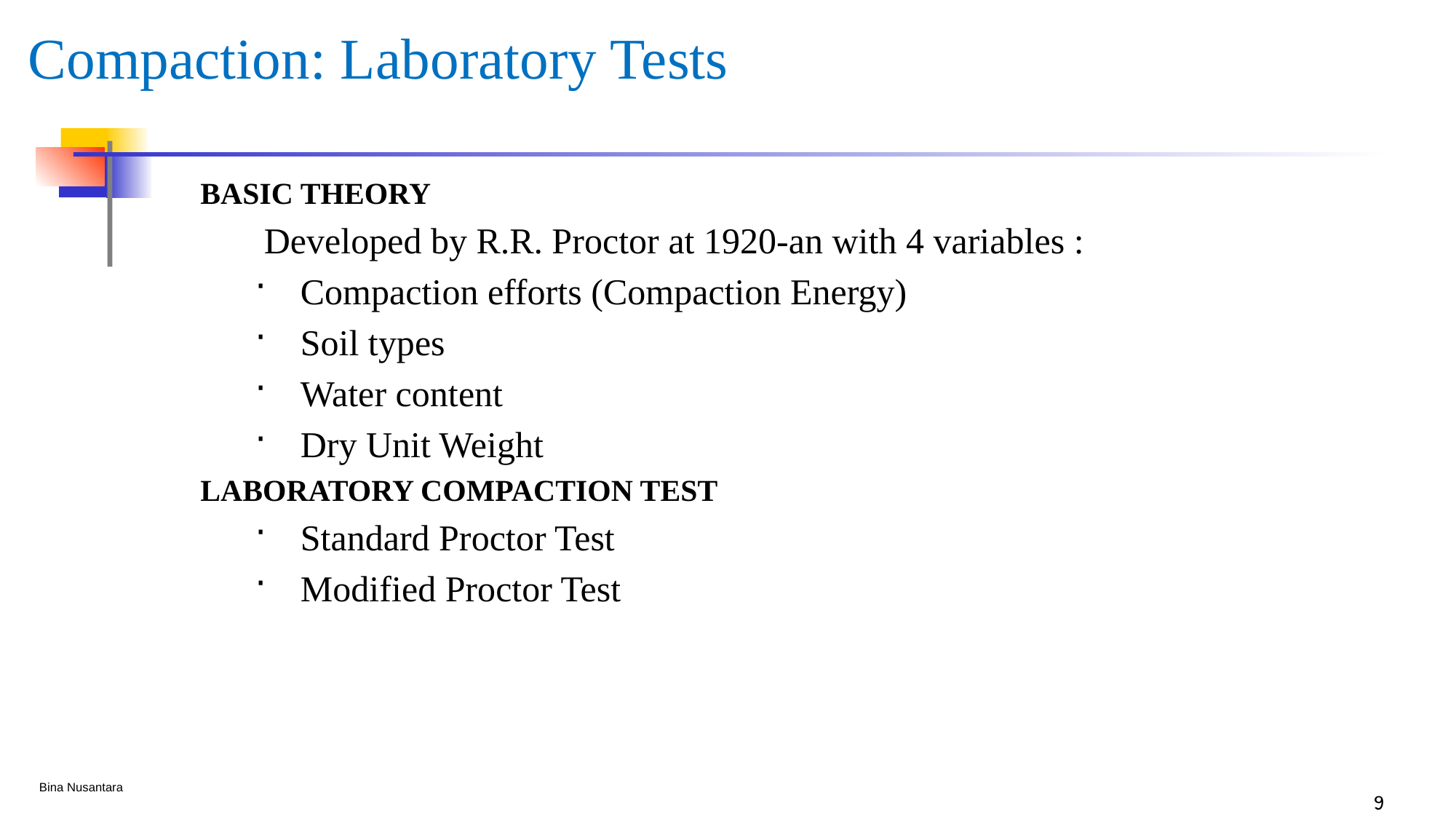

# Compaction: Laboratory Tests
BASIC THEORY
	Developed by R.R. Proctor at 1920-an with 4 variables :
Compaction efforts (Compaction Energy)
Soil types
Water content
Dry Unit Weight
LABORATORY COMPACTION TEST
Standard Proctor Test
Modified Proctor Test
Bina Nusantara